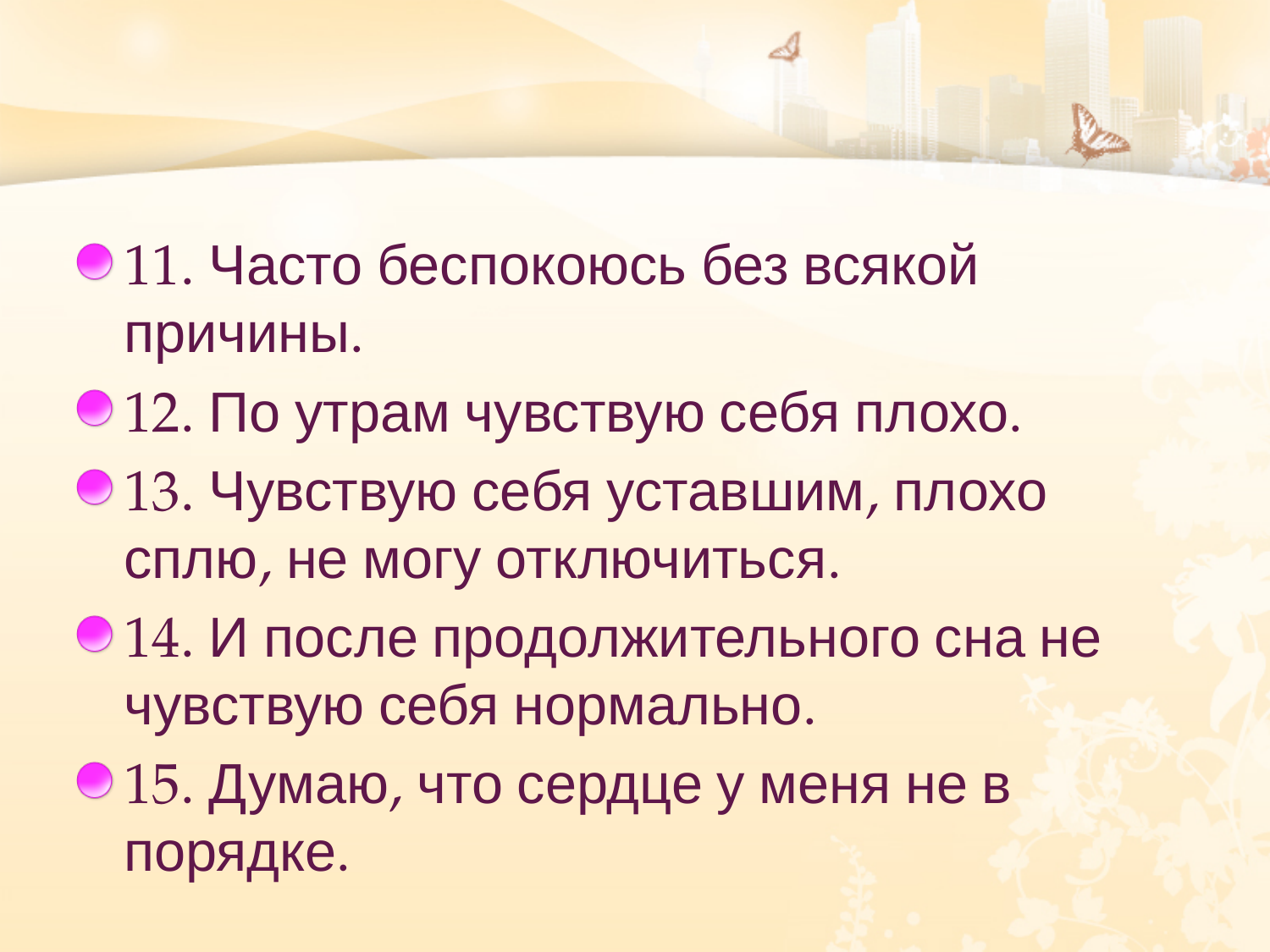

11. Часто беспокоюсь без всякой причины.
12. По утрам чувствую себя плохо.
13. Чувствую себя уставшим, плохо сплю, не могу отключиться.
14. И после продолжительного сна не чувствую себя нормально.
15. Думаю, что сердце у меня не в порядке.